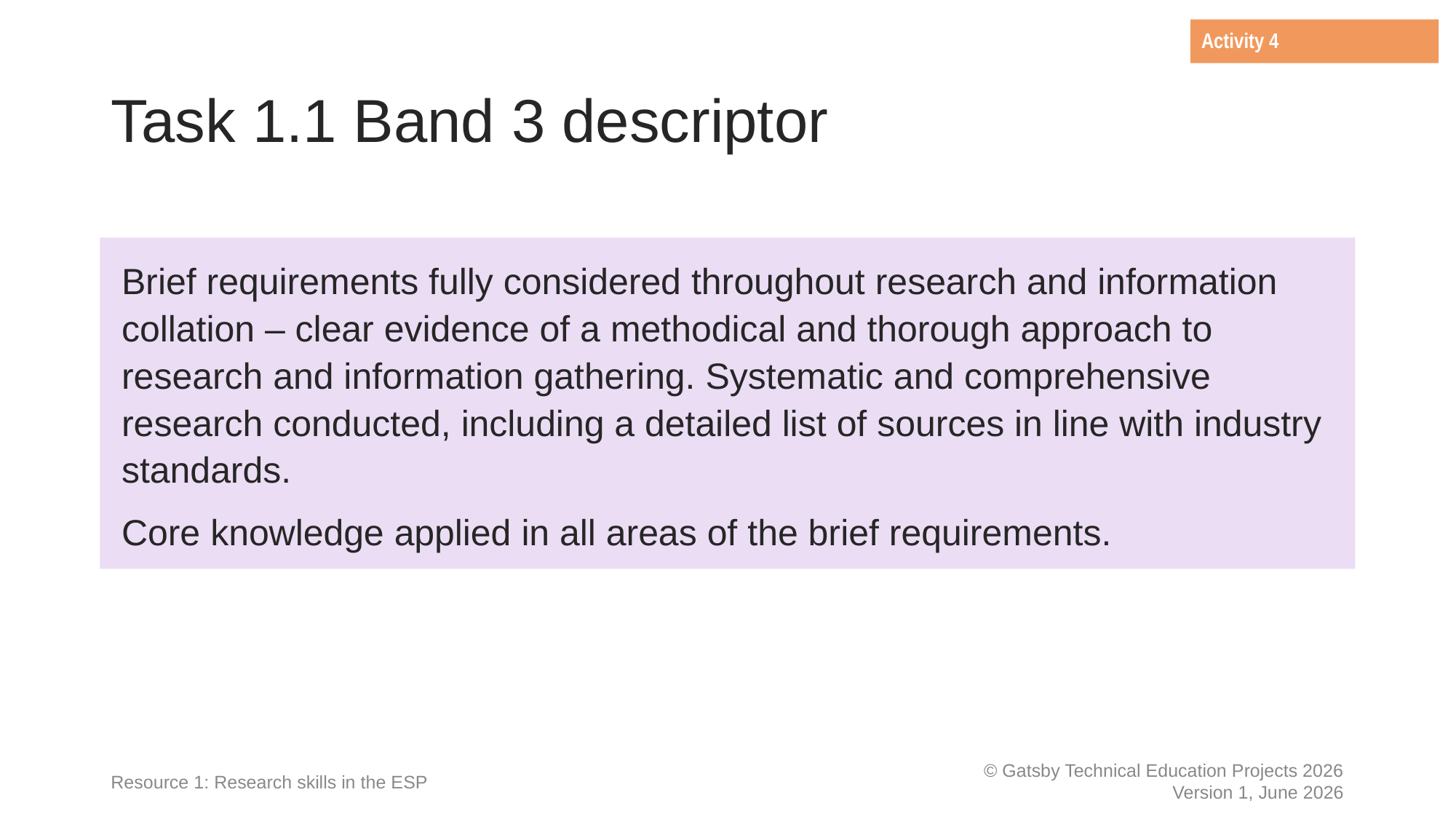

Activity 4
# Task 1.1 Band 3 descriptor
Brief requirements fully considered throughout research and information collation – clear evidence of a methodical and thorough approach to research and information gathering. Systematic and comprehensive research conducted, including a detailed list of sources in line with industry standards.
Core knowledge applied in all areas of the brief requirements.
Resource 1: Research skills in the ESP